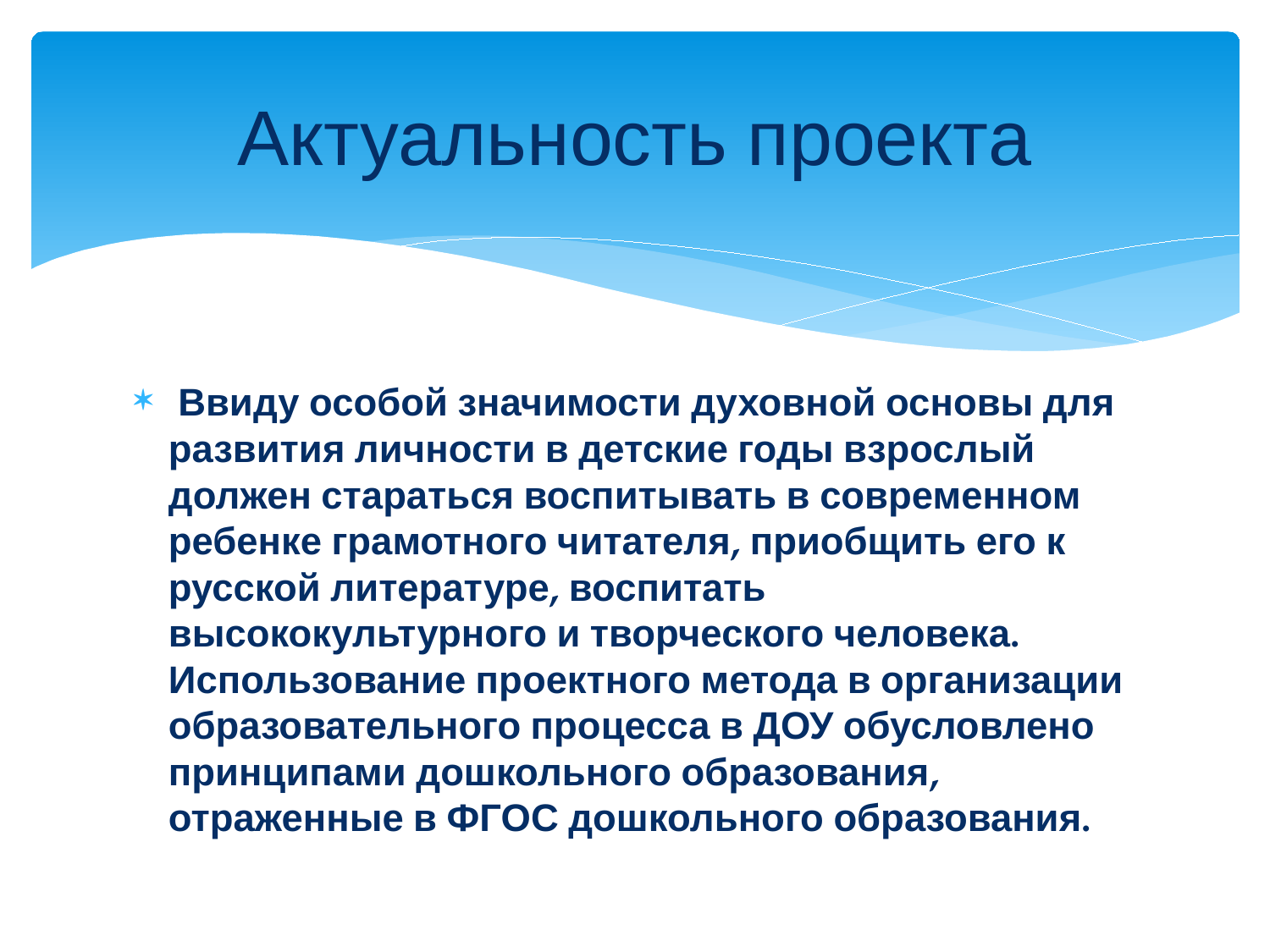

# Актуальность проекта
 Ввиду особой значимости духовной основы для развития личности в детские годы взрослый должен стараться воспитывать в современном ребенке грамотного читателя, приобщить его к русской литературе, воспитать высококультурного и творческого человека. Использование проектного метода в организации образовательного процесса в ДОУ обусловлено принципами дошкольного образования, отраженные в ФГОС дошкольного образования.